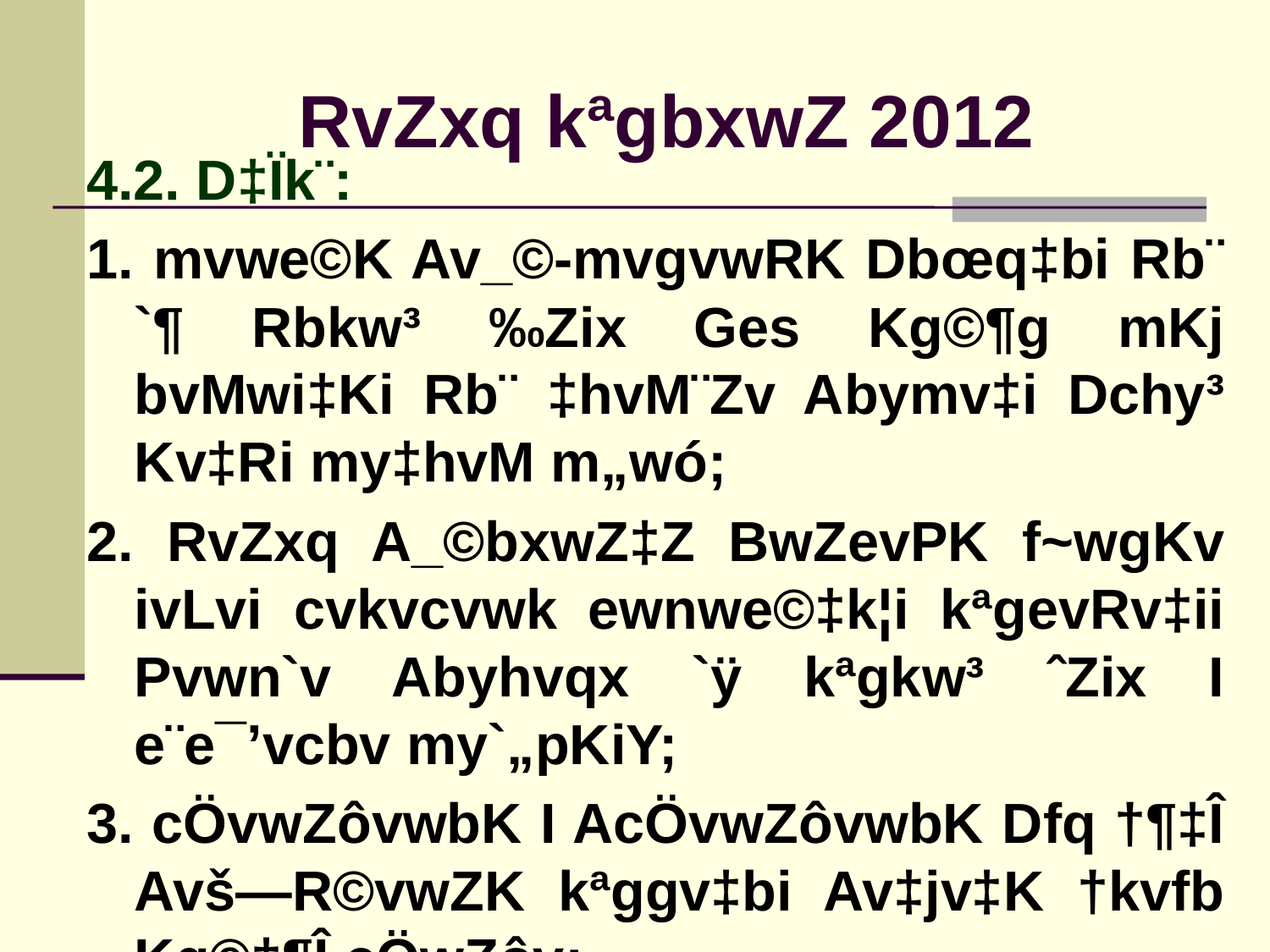

# RvZxq kªgbxwZ 2012
4.2. D‡Ïk¨:
1. mvwe©K Av_©-mvgvwRK Dbœq‡bi Rb¨ `¶ Rbkw³ ‰Zix Ges Kg©¶g mKj bvMwi‡Ki Rb¨ ‡hvM¨Zv Abymv‡i Dchy³ Kv‡Ri my‡hvM m„wó;
2. RvZxq A_©bxwZ‡Z BwZevPK f~wgKv ivLvi cvkvcvwk ewnwe©‡k¦i kªgevRv‡ii Pvwn`v Abyhvqx `ÿ kªgkw³ ˆZix I e¨e¯’vcbv my`„pKiY;
3. cÖvwZôvwbK I AcÖvwZôvwbK Dfq †¶‡Î Avš—R©vwZK kªggv‡bi Av‡jv‡K †kvfb Kg©‡¶Î cÖwZôv;
4. kªgRxex gvby‡li Rxebgvb Dbœq‡bi aviv‡K Ae¨vnZ ivLvi Rb¨ cÖ‡qvRbxq e¨e¯’v MÖnY;